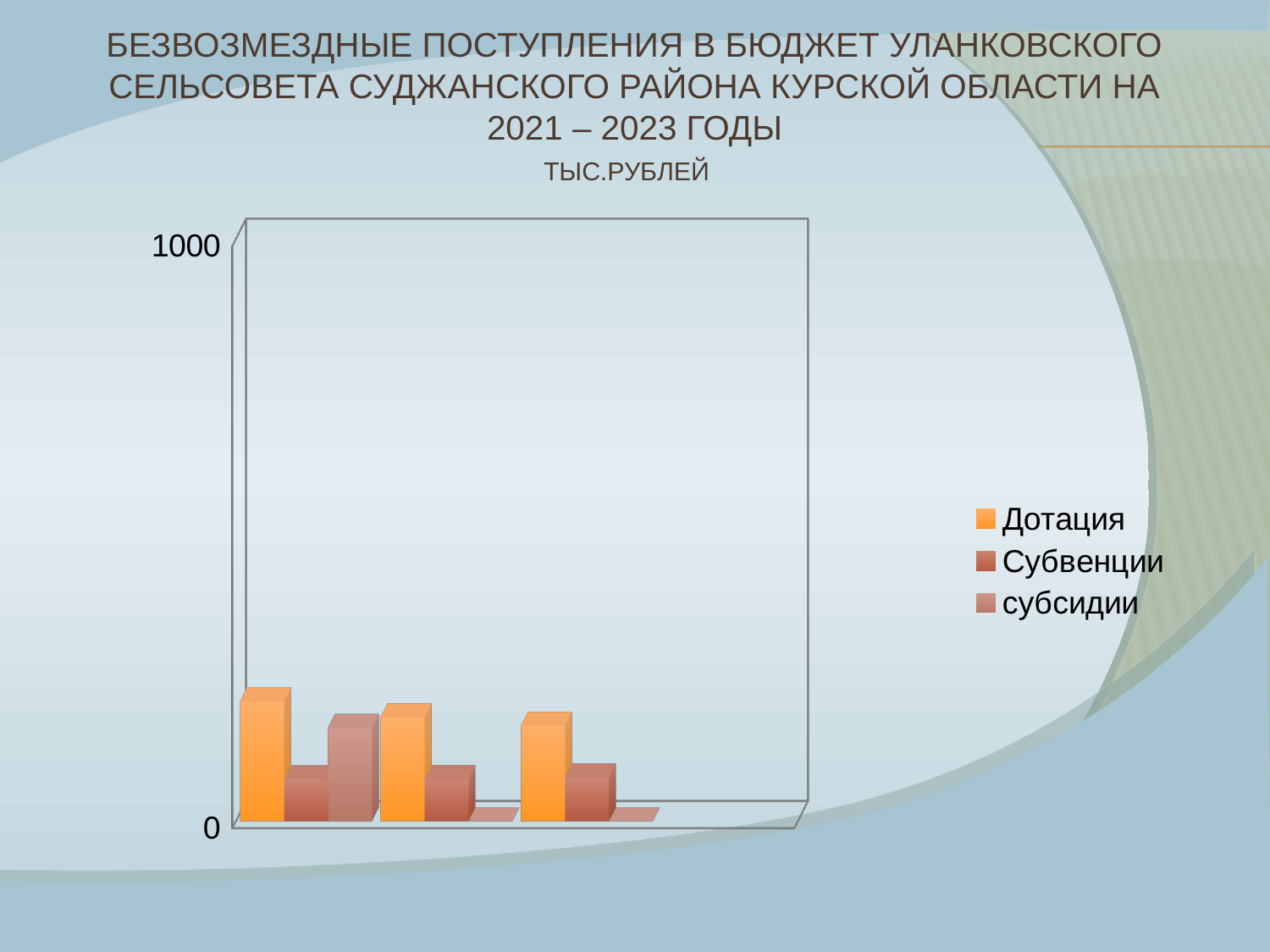

# Безвозмездные поступления в бюджет УЛАНКОВСКОГО сельсовета Суджанского района Курской области на 2021 – 2023 годы тыс.рублей

[unsupported chart]